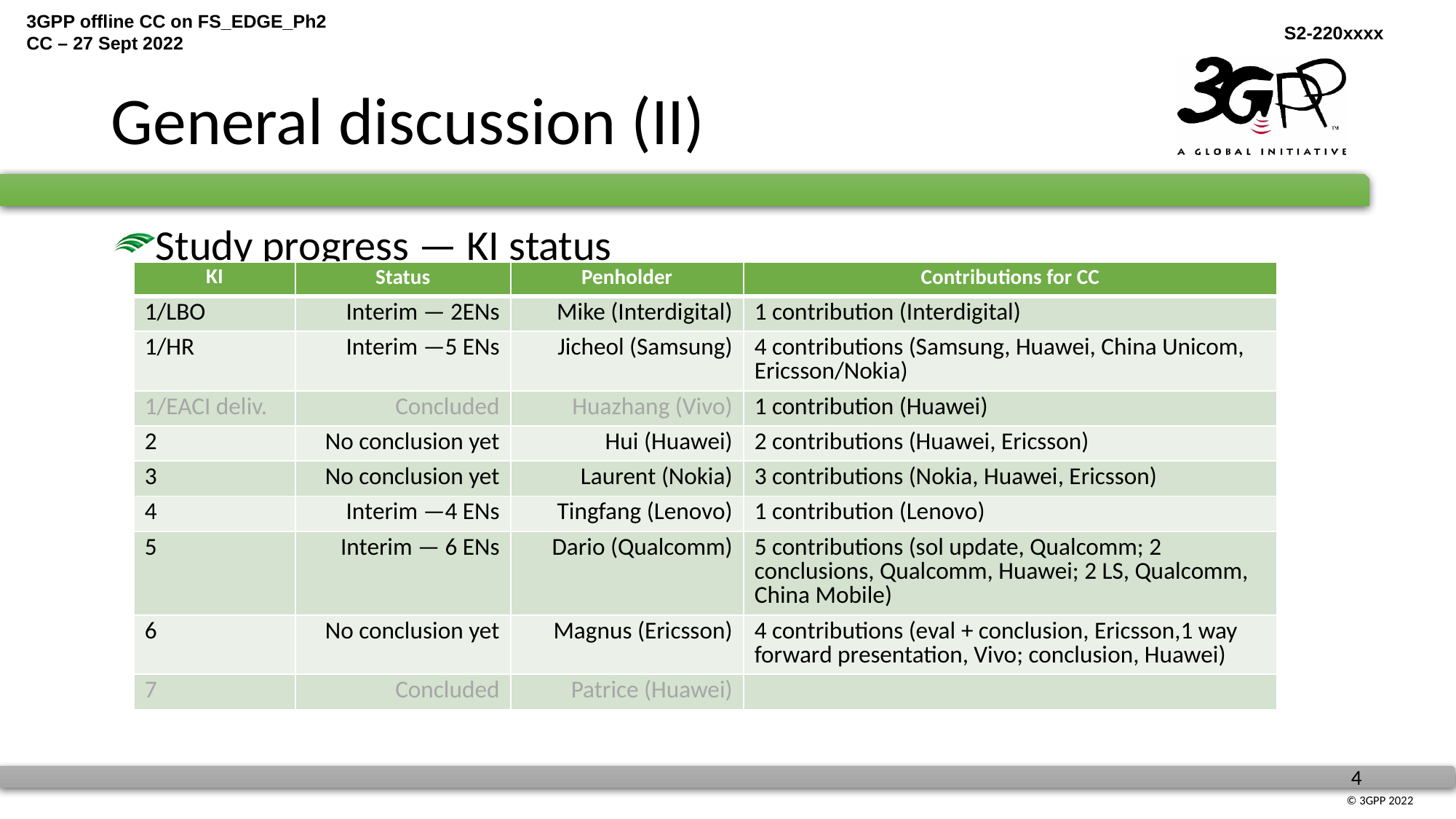

# General discussion (II)
Study progress — KI status
| KI | Status | Penholder | Contributions for CC |
| --- | --- | --- | --- |
| 1/LBO | Interim — 2ENs | Mike (Interdigital) | 1 contribution (Interdigital) |
| 1/HR | Interim —5 ENs | Jicheol (Samsung) | 4 contributions (Samsung, Huawei, China Unicom, Ericsson/Nokia) |
| 1/EACI deliv. | Concluded | Huazhang (Vivo) | 1 contribution (Huawei) |
| 2 | No conclusion yet | Hui (Huawei) | 2 contributions (Huawei, Ericsson) |
| 3 | No conclusion yet | Laurent (Nokia) | 3 contributions (Nokia, Huawei, Ericsson) |
| 4 | Interim —4 ENs | Tingfang (Lenovo) | 1 contribution (Lenovo) |
| 5 | Interim — 6 ENs | Dario (Qualcomm) | 5 contributions (sol update, Qualcomm; 2 conclusions, Qualcomm, Huawei; 2 LS, Qualcomm, China Mobile) |
| 6 | No conclusion yet | Magnus (Ericsson) | 4 contributions (eval + conclusion, Ericsson,1 way forward presentation, Vivo; conclusion, Huawei) |
| 7 | Concluded | Patrice (Huawei) |  |